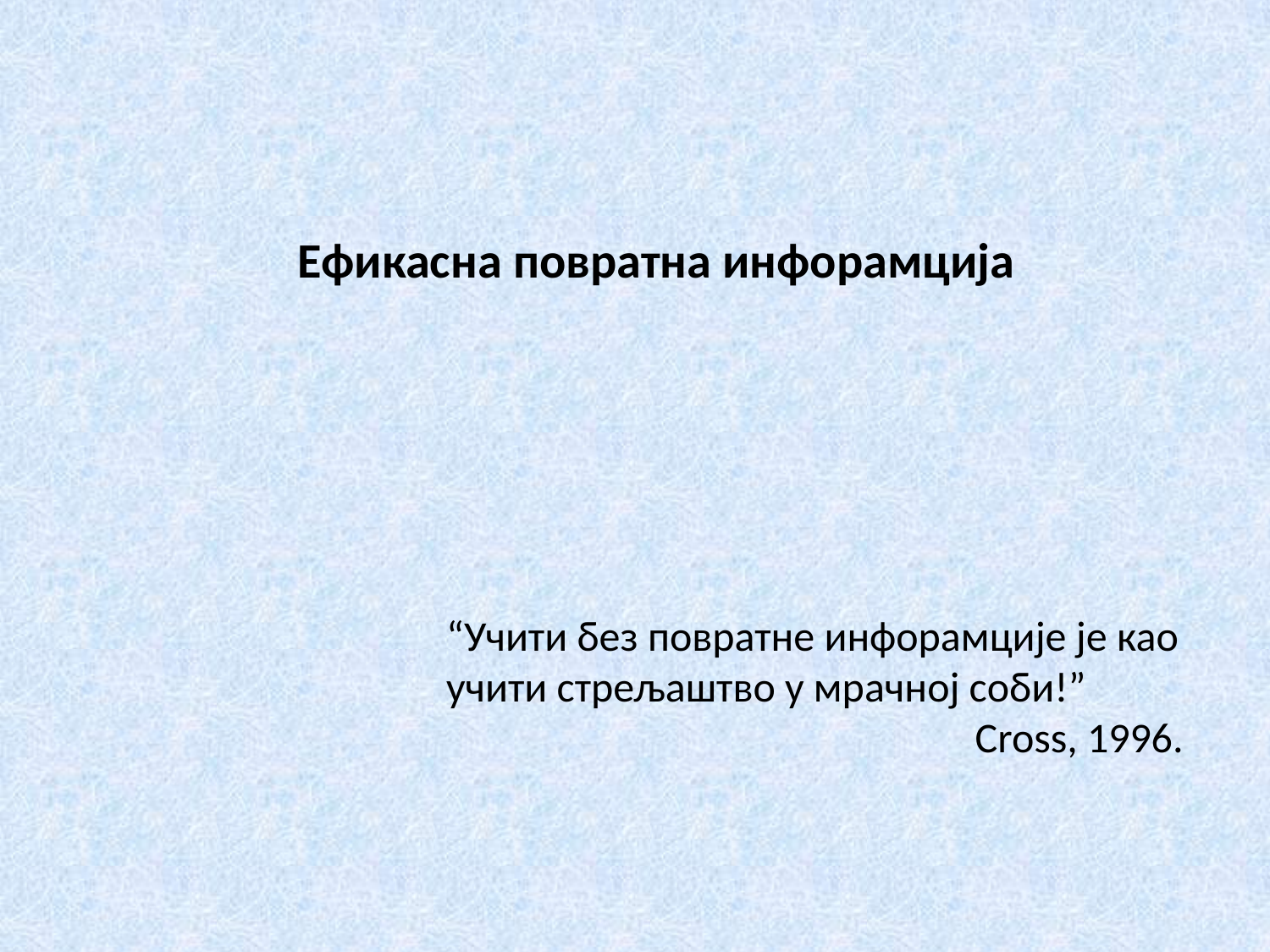

Ефикасна повратна инфорамција
“Учити без повратне инфорамције је као учити стрељаштво у мрачној соби!”
Cross, 1996.